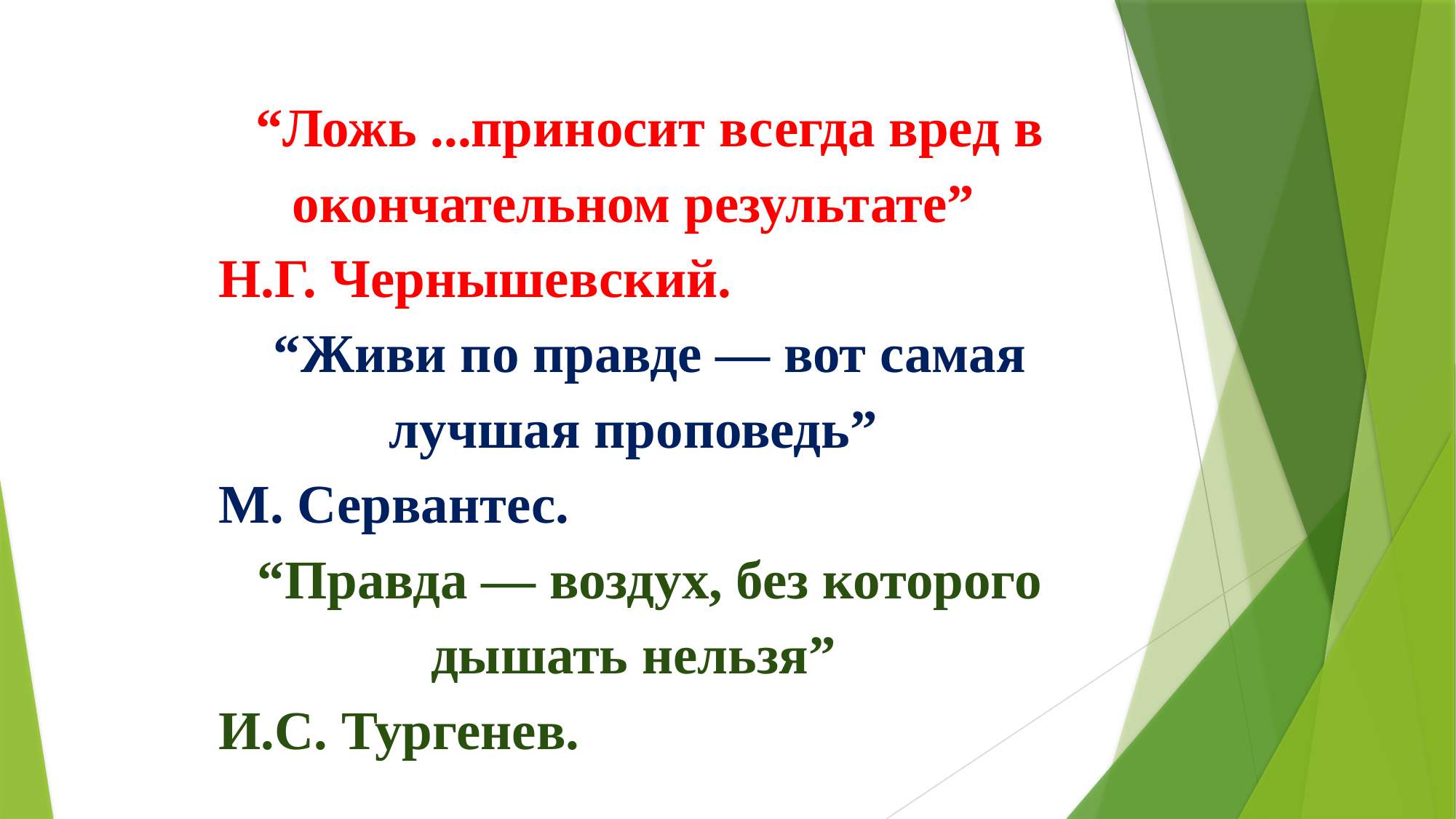

“Ложь ...приносит всегда вред в окончательном результате”
Н.Г. Чернышевский.
“Живи по правде — вот самая лучшая проповедь”
М. Сервантес.
“Правда — воздух, без которого дышать нельзя”
И.С. Тургенев.